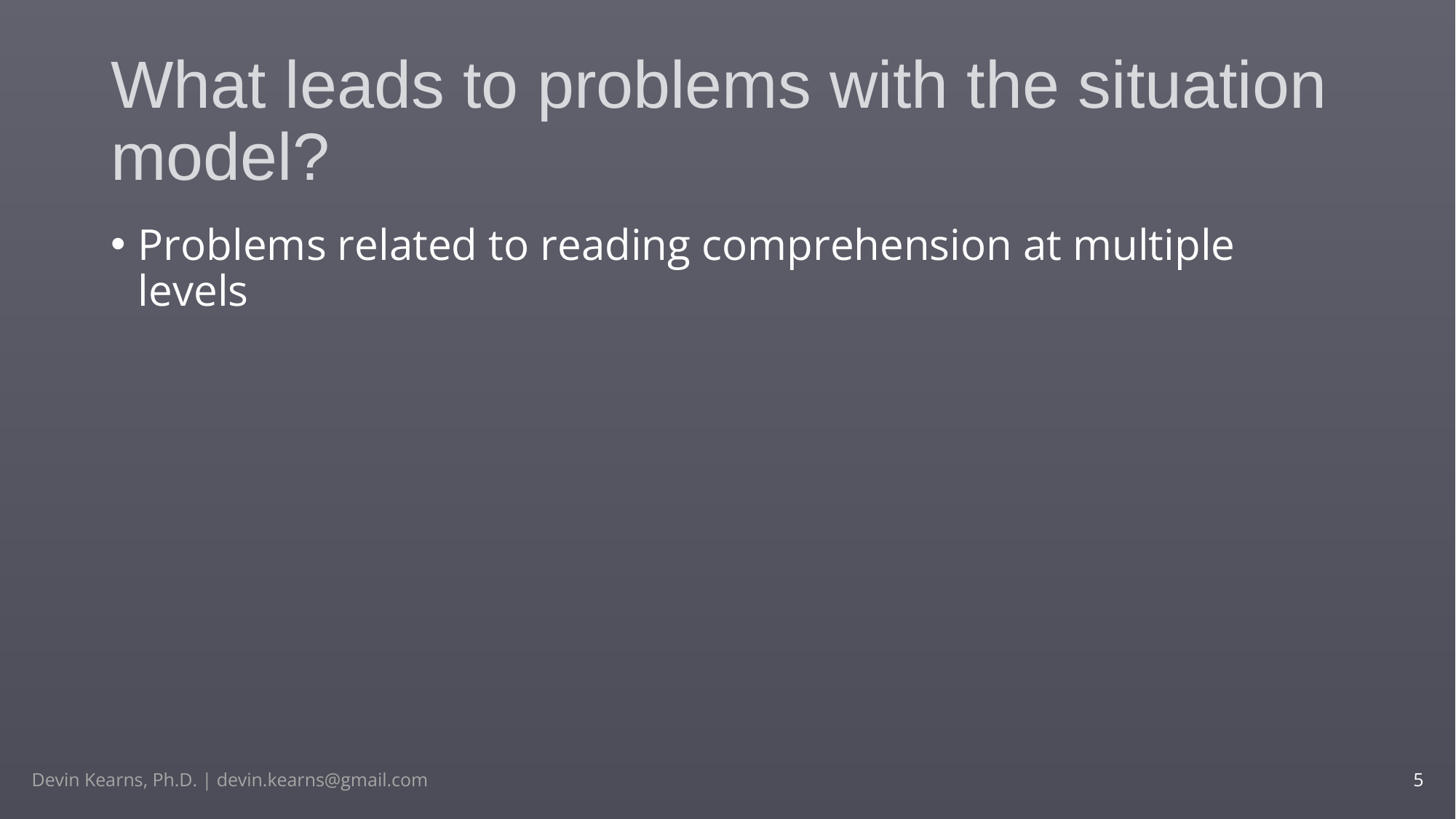

# What leads to problems with the situation model?
Problems related to reading comprehension at multiple levels
Devin Kearns, Ph.D. | devin.kearns@gmail.com
5